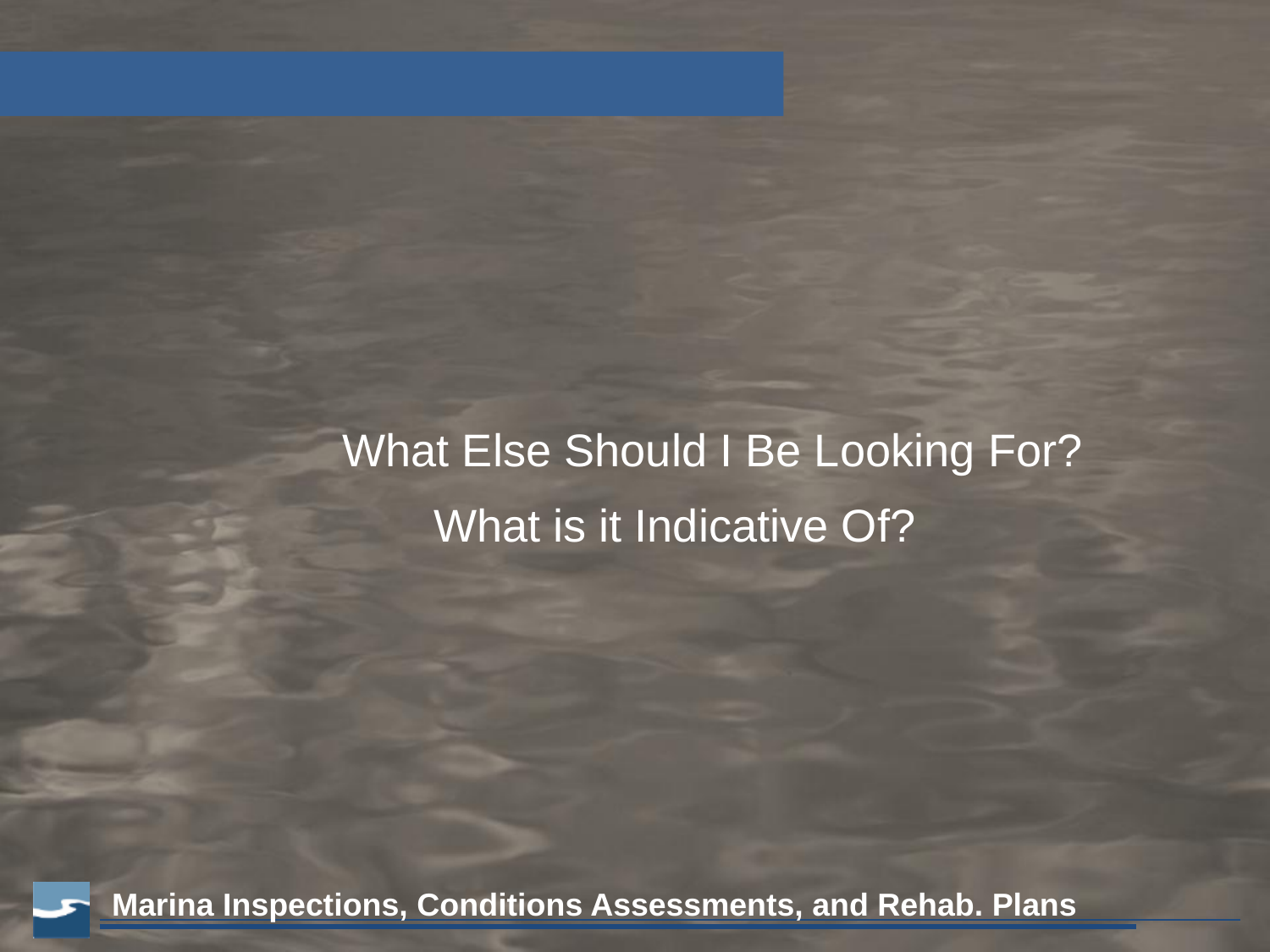

What Else Should I Be Looking For?
		What is it Indicative Of?